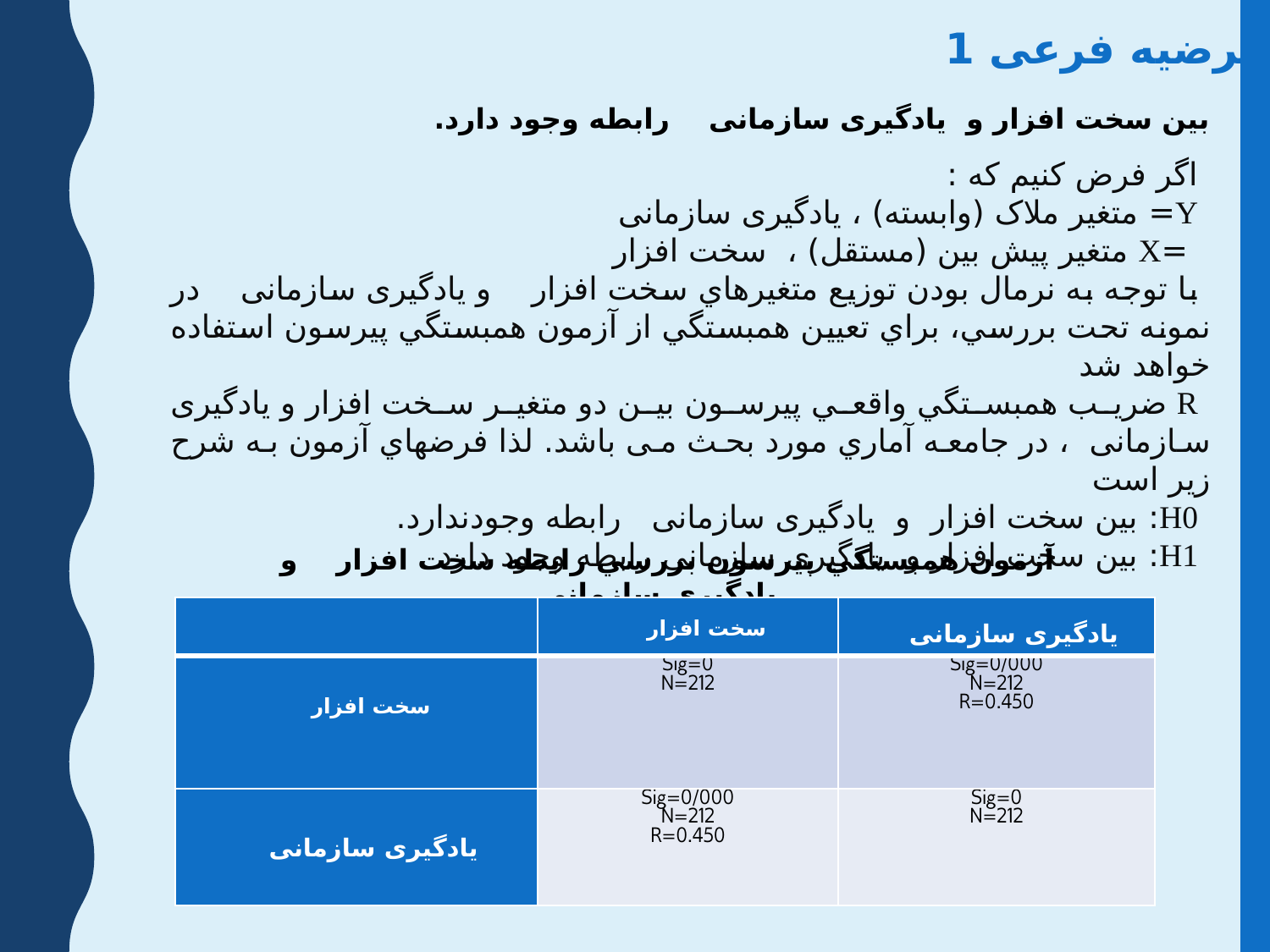

فرضیه فرعی 1
بین سخت افزار و  یادگیری سازمانی    رابطه وجود دارد.
اگر فرض کنيم که :
Y= متغير ملاک (وابسته) ، یادگیری سازمانی
 =X متغير پيش بين (مستقل) ،  سخت افزار
با توجه به نرمال بودن توزيع متغيرهاي سخت افزار    و یادگیری سازمانی    در نمونه تحت بررسي، براي تعيين همبستگي از آزمون همبستگي پيرسون استفاده خواهد شد
R ضريب همبستگي واقعي پیرسون بين دو متغير سخت افزار و یادگیری سازمانی  ، در جامعه آماري مورد بحث می باشد. لذا فرضهاي آزمون به شرح زير است
H0: بین سخت افزار  و  یادگیری سازمانی   رابطه وجودندارد.
H1: بین سخت افزار و  یادگیری سازمانی رابطه وجود دارد
آزمون همبستگي پیرسون بررسي رابطه سخت افزار    و  یادگیری سازمانی
|  | سخت افزار | یادگیری سازمانی |
| --- | --- | --- |
| سخت افزار | Sig=0 N=212 | Sig=0/000 N=212 R=0.450 |
| یادگیری سازمانی | Sig=0/000 N=212 R=0.450 | Sig=0 N=212 |